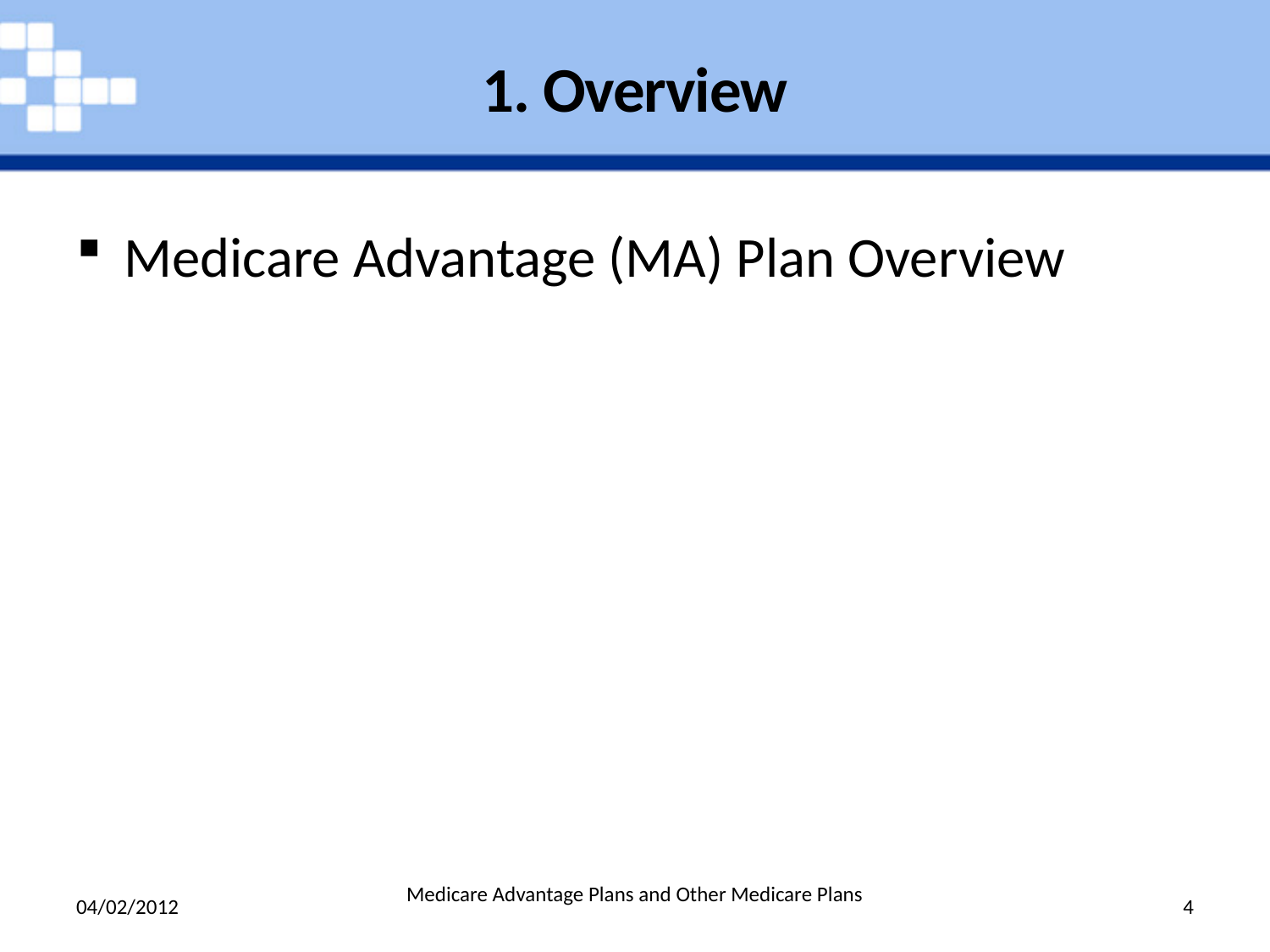

# 1. Overview
Medicare Advantage (MA) Plan Overview
04/02/2012
Medicare Advantage Plans and Other Medicare Plans

4